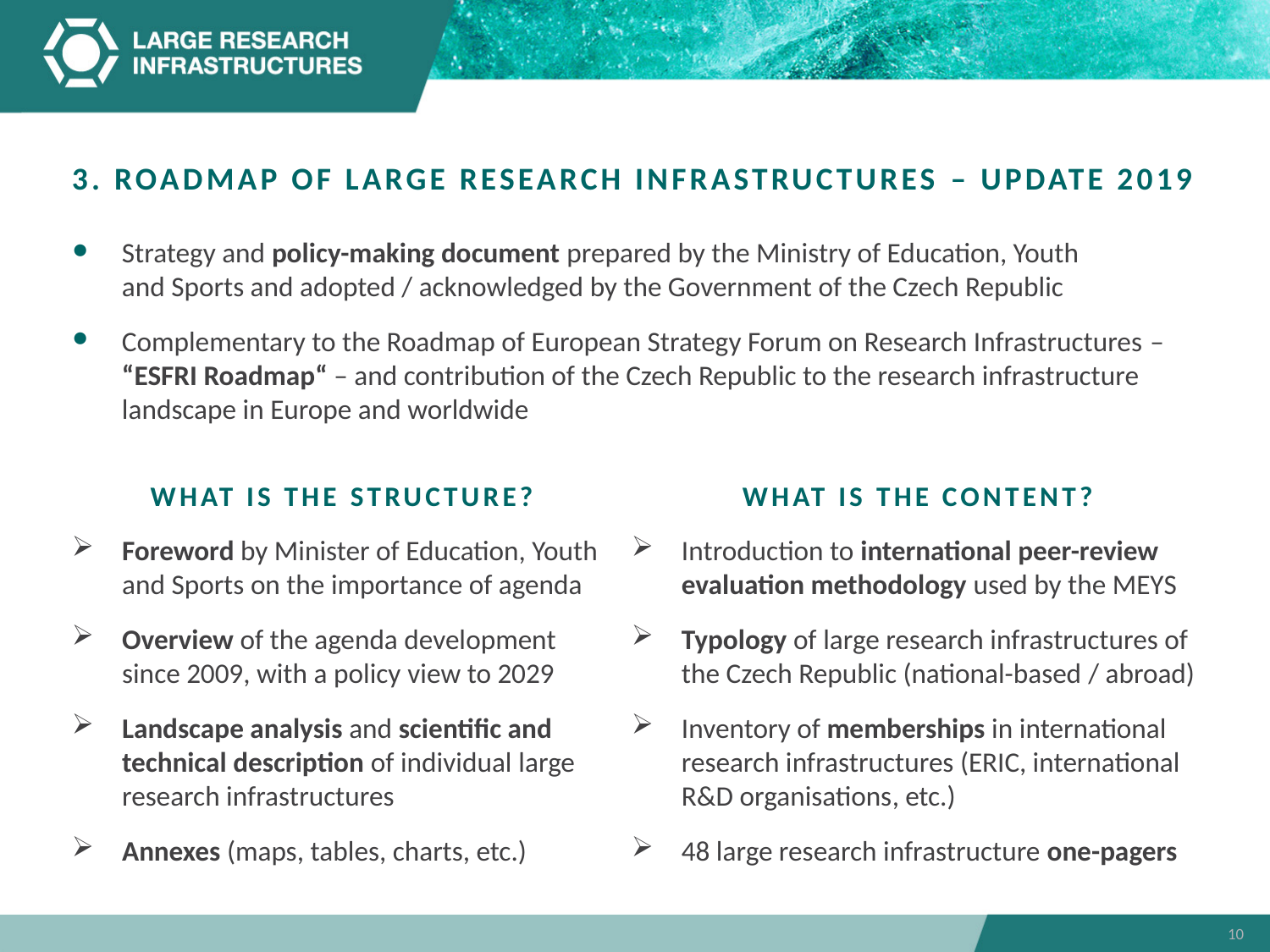

# 3. Roadmap of Large Research Infrastructures – update 2019
Strategy and policy-making document prepared by the Ministry of Education, Youth          and Sports and adopted / acknowledged by the Government of the Czech Republic
Complementary to the Roadmap of European Strategy Forum on Research Infrastructures – “ESFRI Roadmap“ – and contribution of the Czech Republic to the research infrastructure landscape in Europe and worldwide
what is the structure?
Foreword by Minister of Education, Youth and Sports on the importance of agenda
Overview of the agenda development since 2009, with a policy view to 2029
Landscape analysis and scientific and technical description of individual large research infrastructures
Annexes (maps, tables, charts, etc.)

what is the content?
Introduction to international peer-review evaluation methodology used by the MEYS
Typology of large research infrastructures of the Czech Republic (national-based / abroad)
Inventory of memberships in international research infrastructures (ERIC, international R&D organisations, etc.)
48 large research infrastructure one-pagers

10